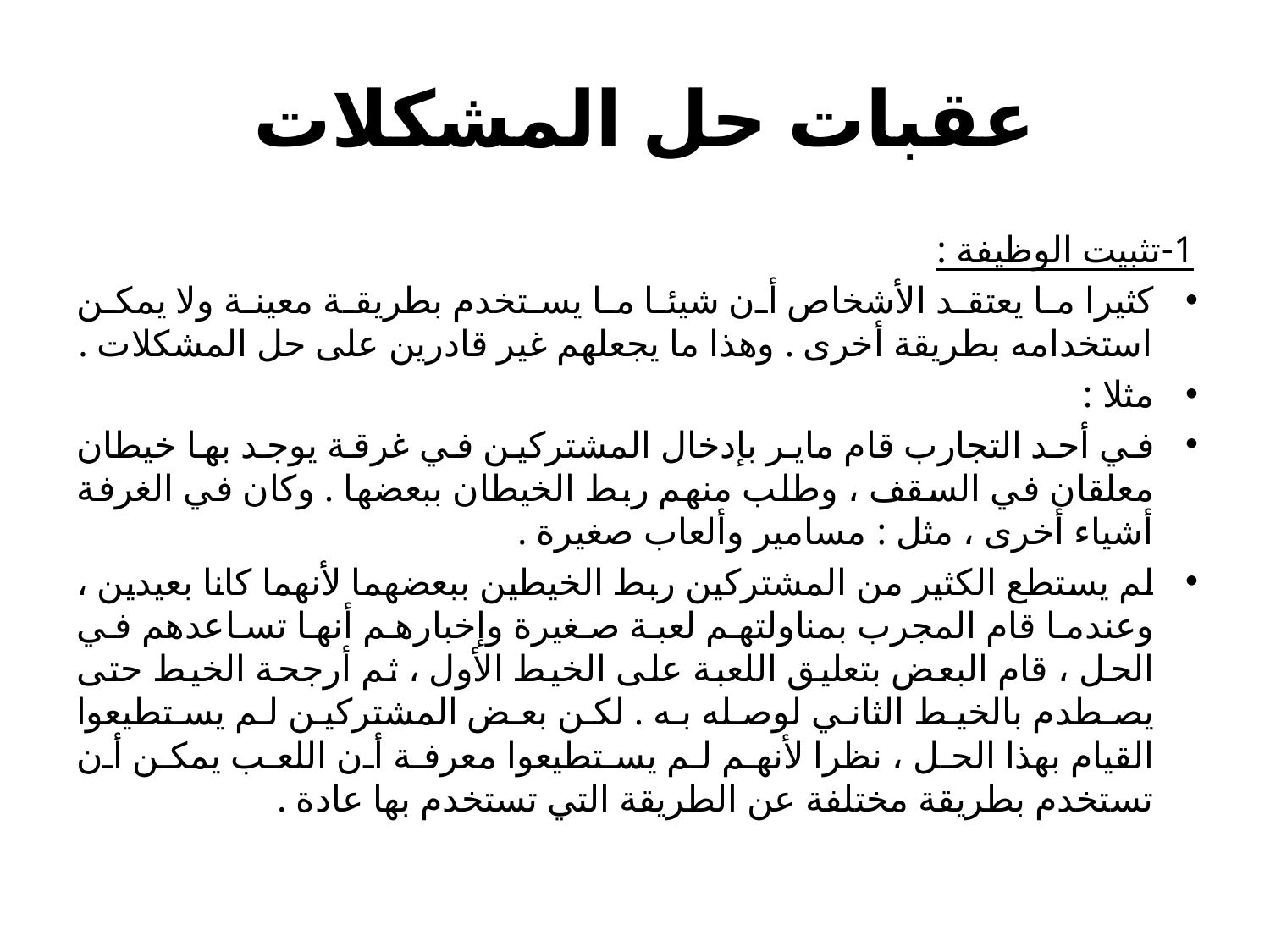

# عقبات حل المشكلات
1-تثبيت الوظيفة :
كثيرا ما يعتقد الأشخاص أن شيئا ما يستخدم بطريقة معينة ولا يمكن استخدامه بطريقة أخرى . وهذا ما يجعلهم غير قادرين على حل المشكلات .
مثلا :
في أحد التجارب قام ماير بإدخال المشتركين في غرقة يوجد بها خيطان معلقان في السقف ، وطلب منهم ربط الخيطان ببعضها . وكان في الغرفة أشياء أخرى ، مثل : مسامير وألعاب صغيرة .
لم يستطع الكثير من المشتركين ربط الخيطين ببعضهما لأنهما كانا بعيدين ، وعندما قام المجرب بمناولتهم لعبة صغيرة وإخبارهم أنها تساعدهم في الحل ، قام البعض بتعليق اللعبة على الخيط الأول ، ثم أرجحة الخيط حتى يصطدم بالخيط الثاني لوصله به . لكن بعض المشتركين لم يستطيعوا القيام بهذا الحل ، نظرا لأنهم لم يستطيعوا معرفة أن اللعب يمكن أن تستخدم بطريقة مختلفة عن الطريقة التي تستخدم بها عادة .